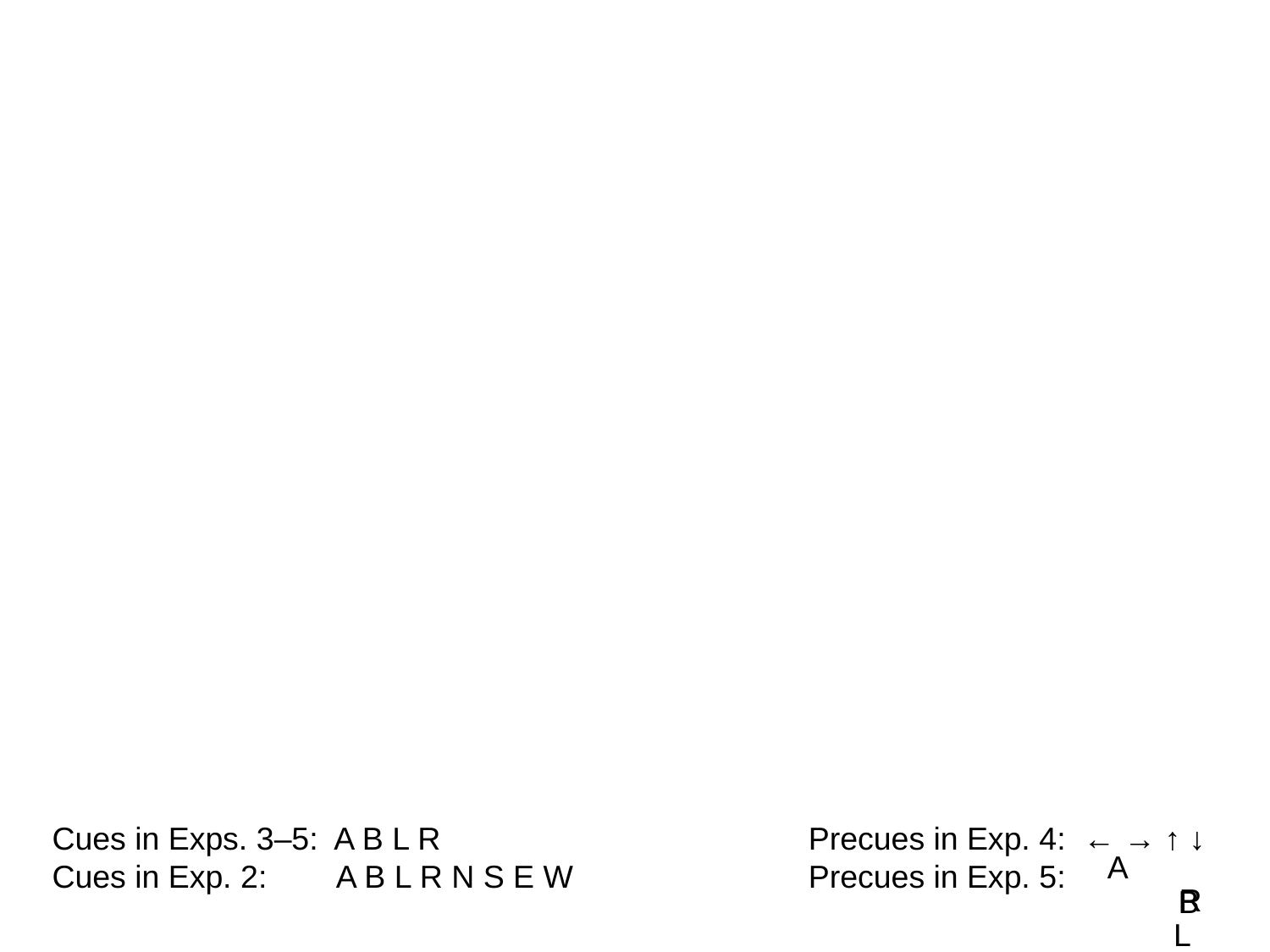

Cues in Exps. 3–5:  A B L R
Cues in Exp. 2:        A B L R N S E W
       Precues in Exp. 4:  ← → ↑ ↓
       Precues in Exp. 5:
A
R
B
L